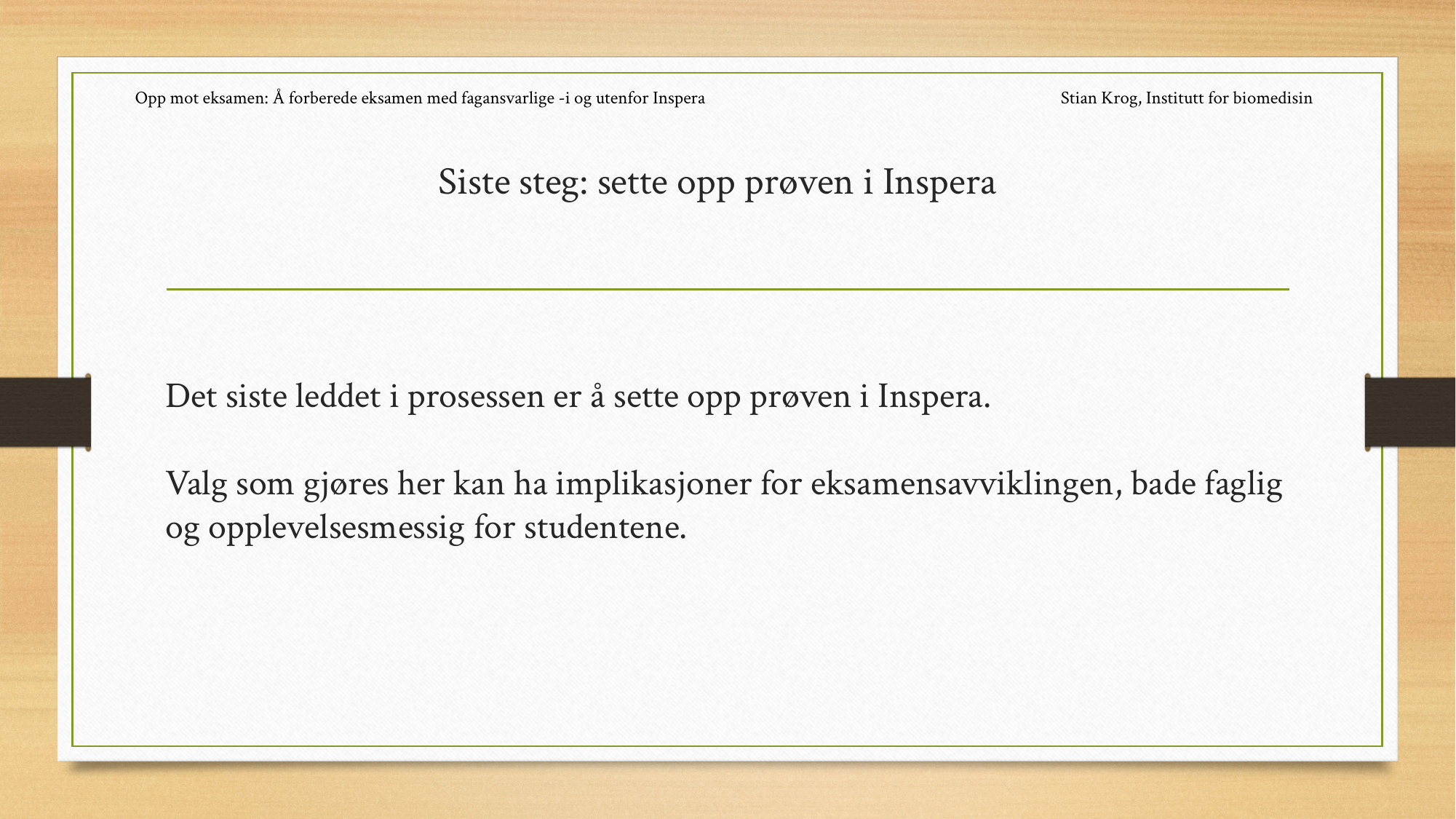

Opp mot eksamen: Å forberede eksamen med fagansvarlige -i og utenfor Inspera                                                                                         Stian Krog, Institutt for biomedisin
# Siste steg: sette opp prøven i Inspera

Det siste leddet i prosessen er å sette opp prøven i Inspera.
Valg som gjøres her kan ha implikasjoner for eksamensavviklingen, bade faglig og opplevelsesmessig for studentene.